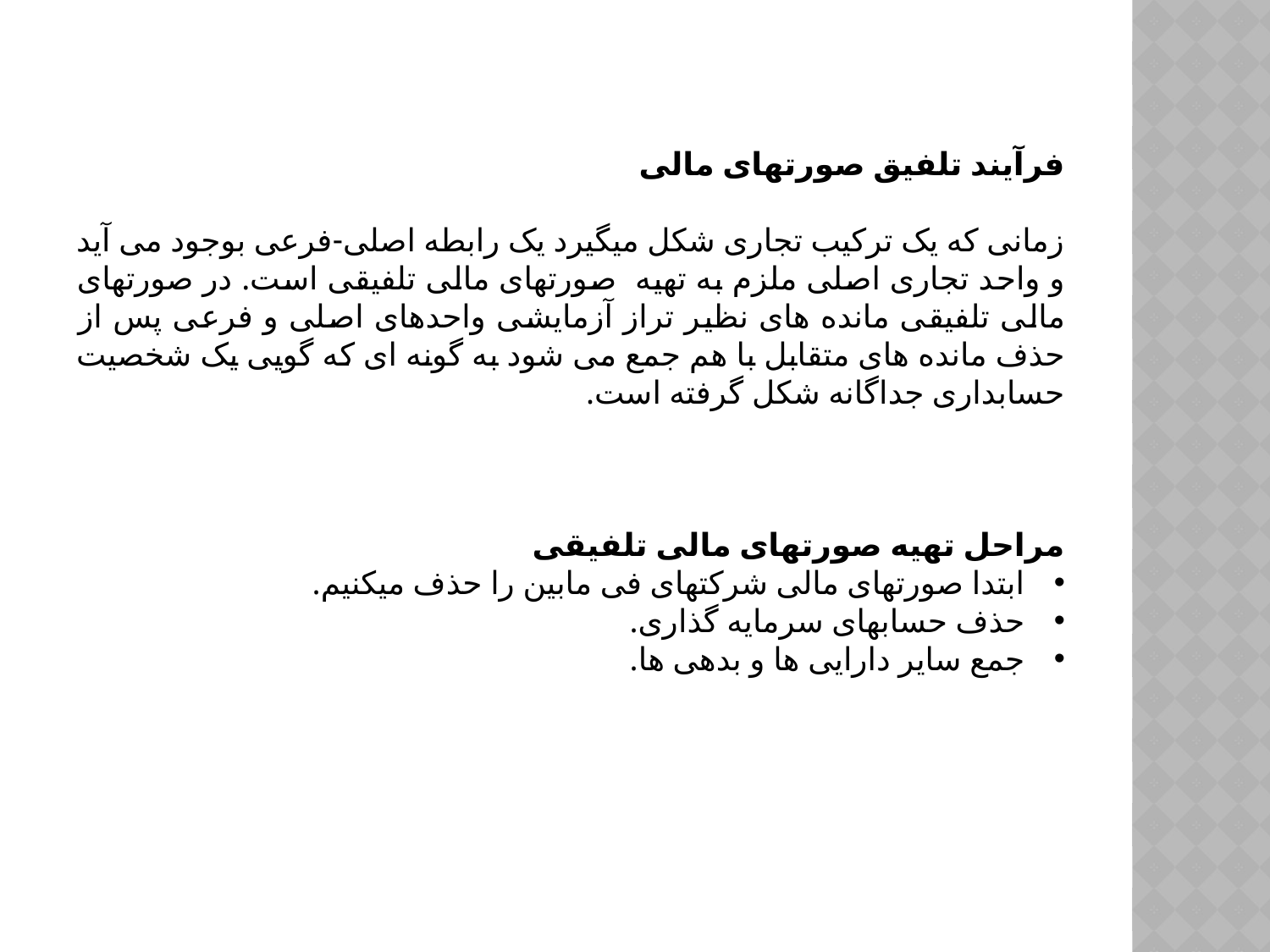

فرآیند تلفیق صورتهای مالی

زمانی که یک ترکیب تجاری شکل میگیرد یک رابطه اصلی-فرعی بوجود می آید و واحد تجاری اصلی ملزم به تهیه  صورتهای مالی تلفیقی است. در صورتهای مالی تلفیقی مانده های نظیر تراز آزمایشی واحدهای اصلی و فرعی پس از حذف مانده های متقابل با هم جمع می شود به گونه ای که گویی یک شخصیت حسابداری جداگانه شکل گرفته است.

مراحل تهیه صورتهای مالی تلفیقی
ابتدا صورتهای مالی شرکتهای فی مابین را حذف میکنیم.
حذف حسابهای سرمایه گذاری.
جمع سایر دارایی ها و بدهی ها.